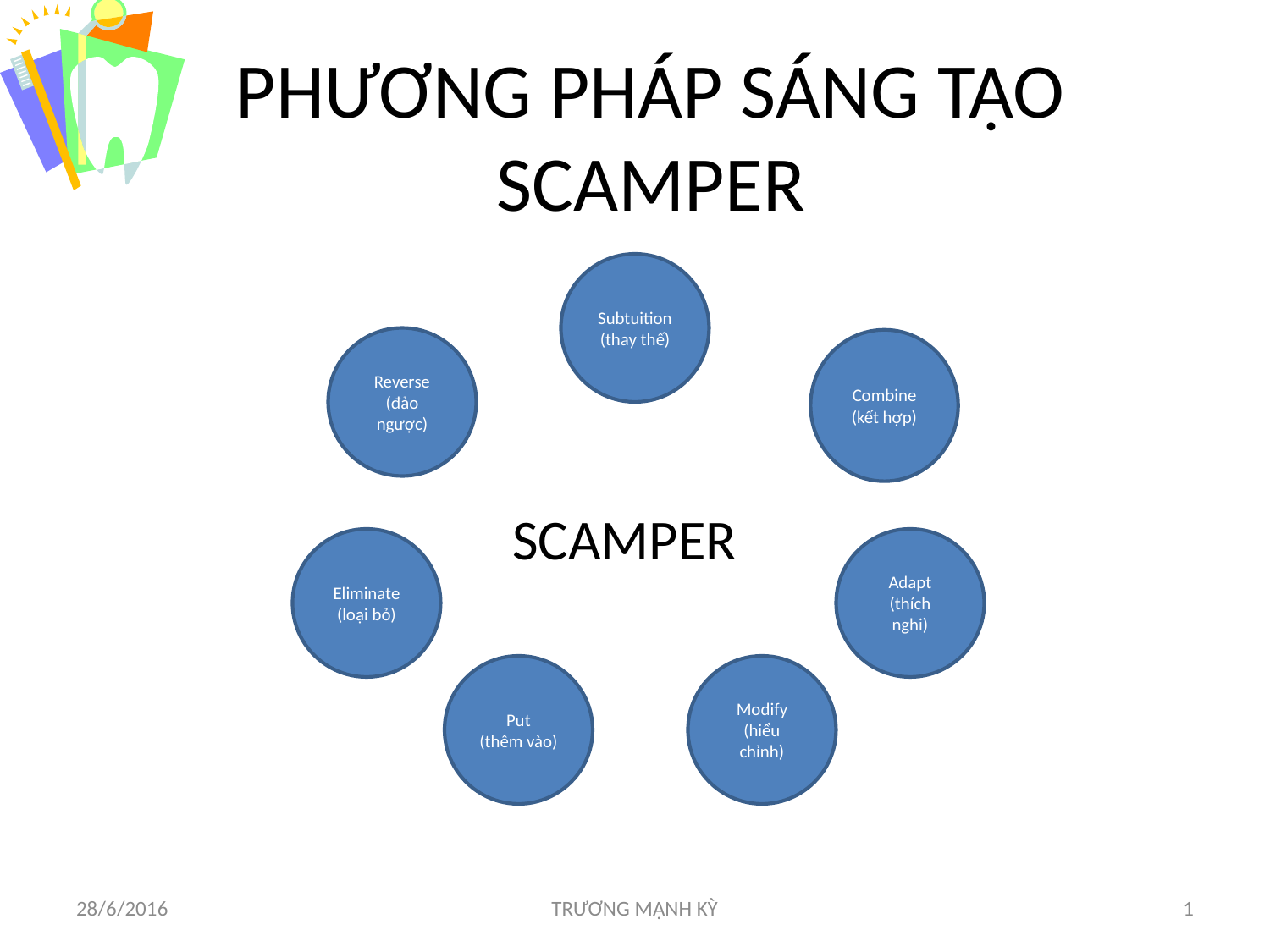

# PHƯƠNG PHÁP SÁNG TẠO SCAMPER
Subtuition
(thay thế)
Reverse
(đảo ngược)
Combine
(kết hợp)
SCAMPER
Eliminate
(loại bỏ)
Adapt
(thích nghi)
Put
(thêm vào)
Modify
(hiểu chỉnh)
28/6/2016
TRƯƠNG MẠNH KỲ
1